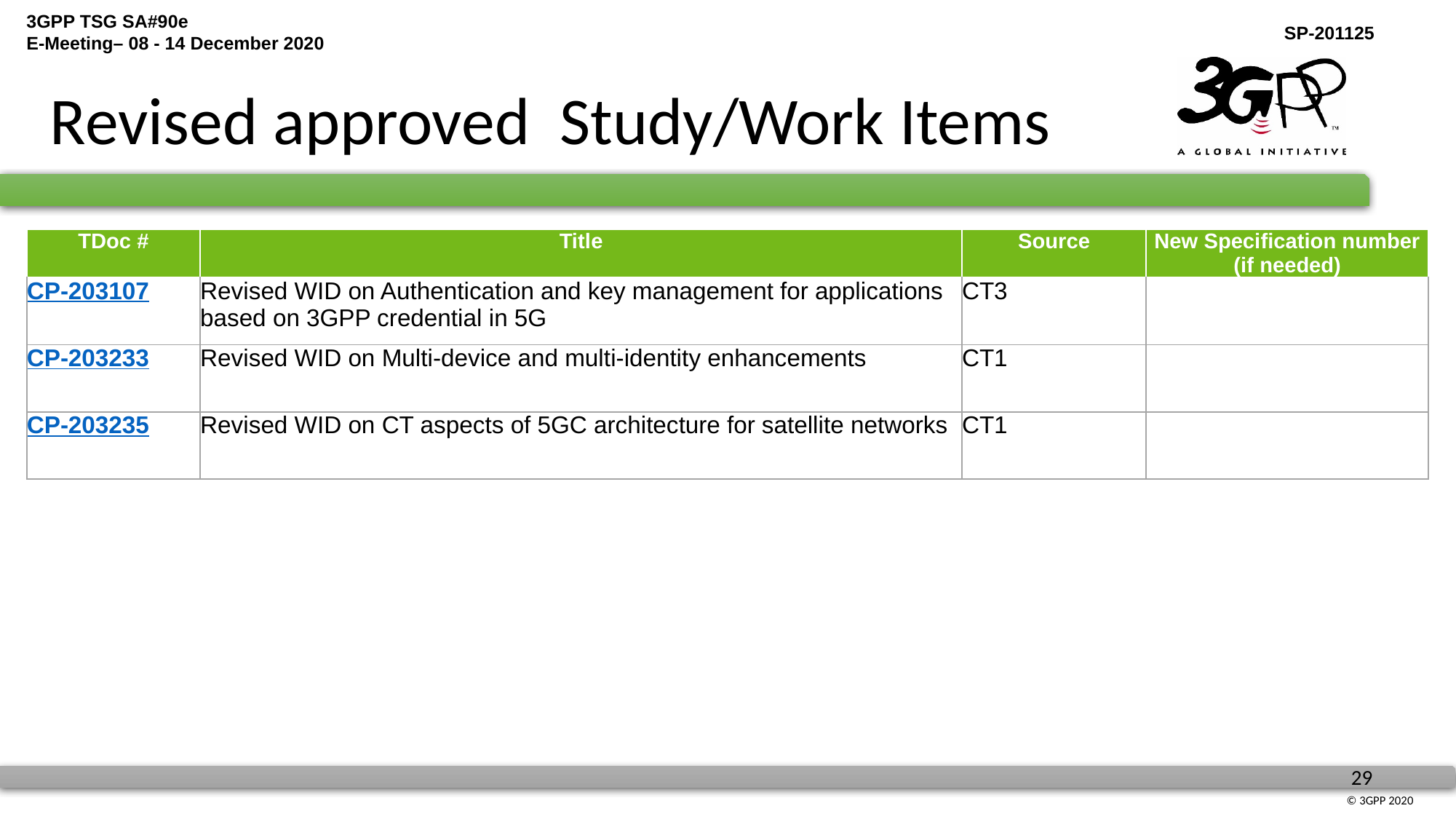

# Revised approved  Study/Work Items
| TDoc # | Title | Source | New Specification number (if needed) |
| --- | --- | --- | --- |
| CP-203107 | Revised WID on Authentication and key management for applications based on 3GPP credential in 5G | CT3 |  |
| CP-203233 | Revised WID on Multi-device and multi-identity enhancements | CT1 |  |
| CP-203235 | Revised WID on CT aspects of 5GC architecture for satellite networks | CT1 |  |